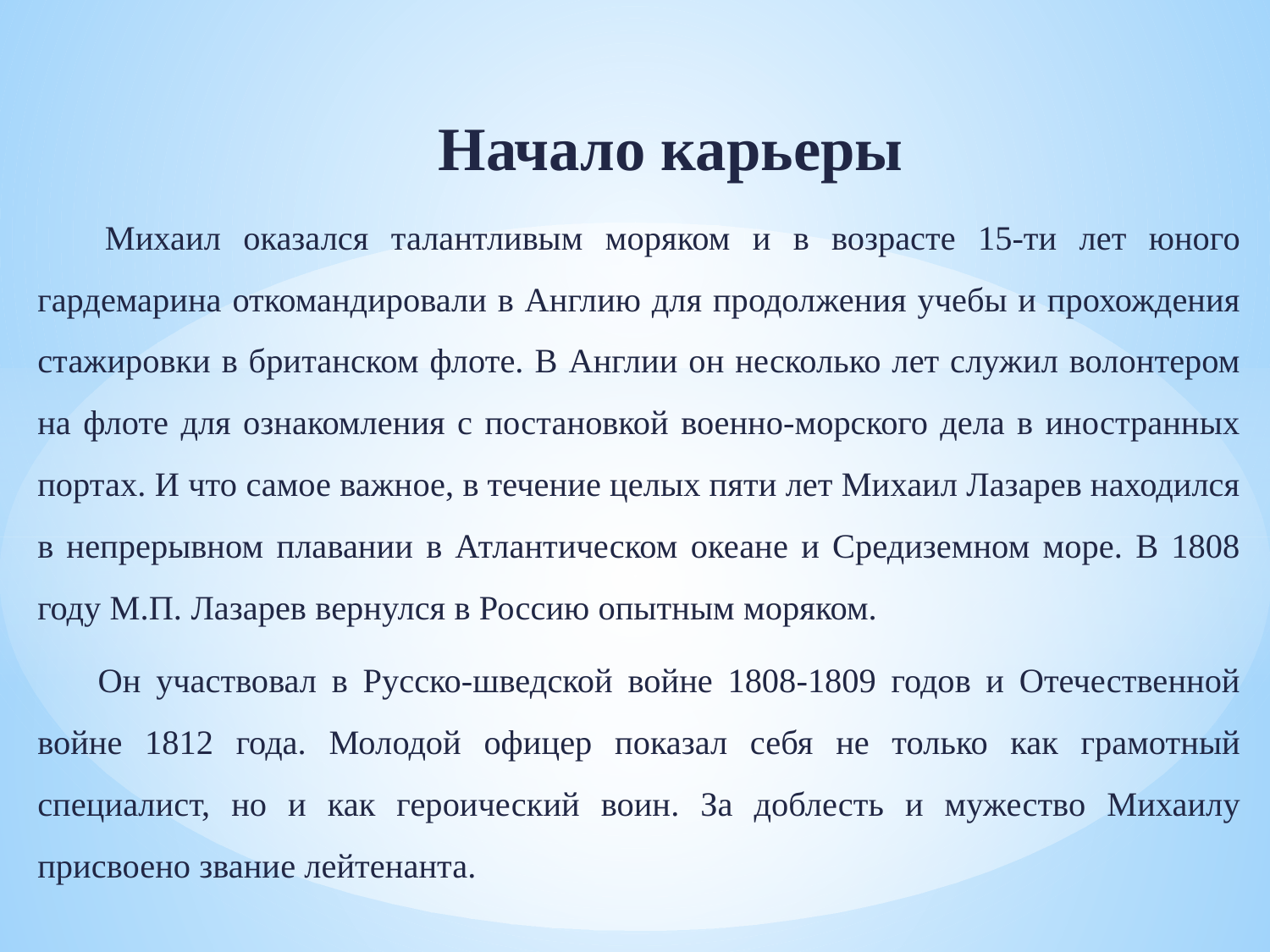

Начало карьеры
   Михаил оказался талантливым моряком и в возрасте 15-ти лет юного гардемарина откомандировали в Англию для продолжения учебы и прохождения стажировки в британском флоте. В Англии он несколько лет служил волонтером на флоте для ознакомления с постановкой военно-морского дела в иностранных портах. И что самое важное, в течение целых пяти лет Михаил Лазарев находился в непрерывном плавании в Атлантическом океане и Средиземном море. В 1808 году М.П. Лазарев вернулся в Россию опытным моряком.
    Он участвовал в Русско-шведской войне 1808-1809 годов и Отечественной войне 1812 года. Молодой офицер показал себя не только как грамотный специалист, но и как героический воин. За доблесть и мужество Михаилу присвоено звание лейтенанта.